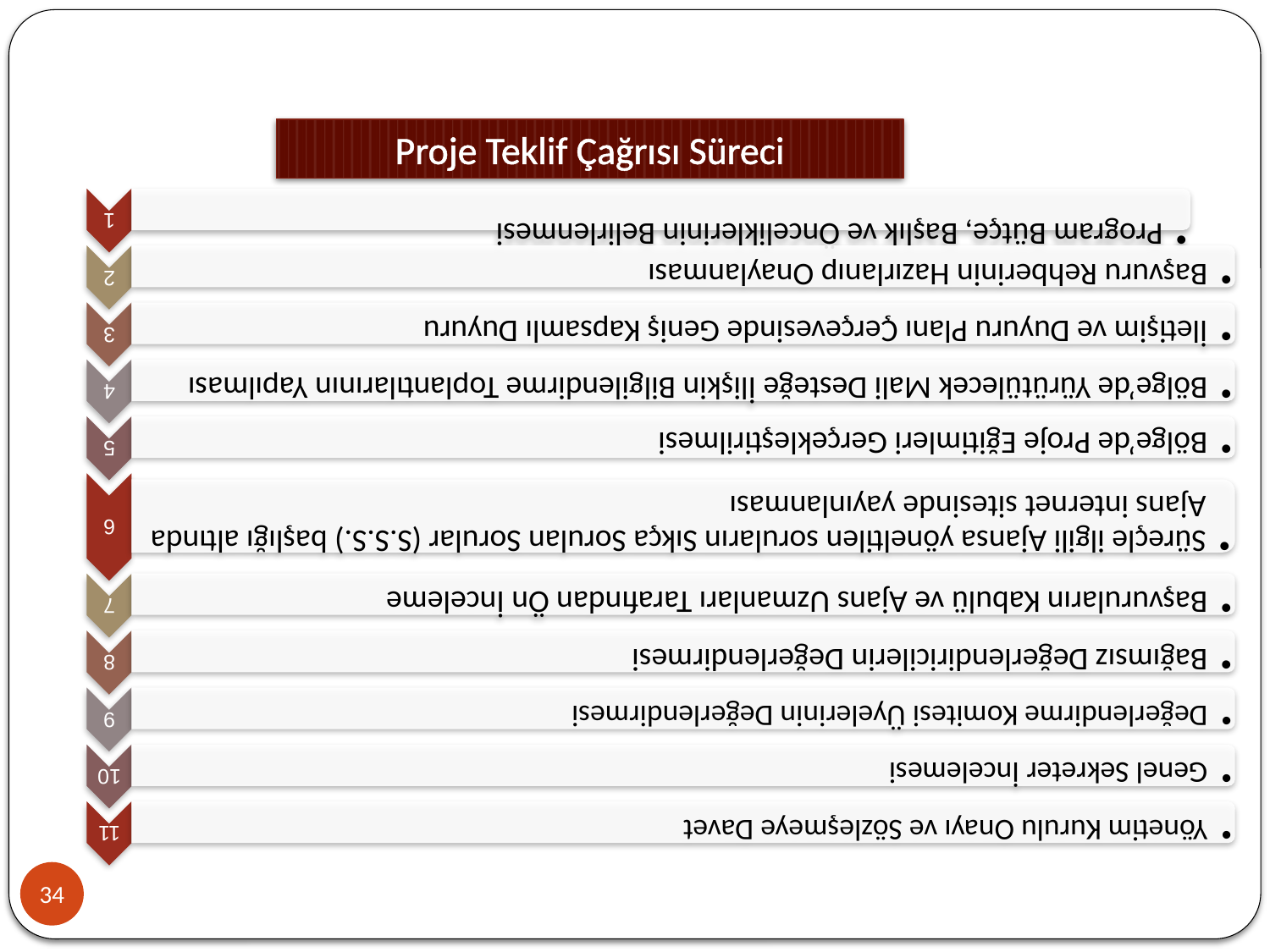

Proje Teklif Çağrısı Süreci
1
Program Bütçe, Başlık ve Önceliklerinin Belirlenmesi
2
Başvuru Rehberinin Hazırlanıp Onaylanması
3
İletişim ve Duyuru Planı Çerçevesinde Geniş Kapsamlı Duyuru
4
Bölge’de Yürütülecek Mali Desteğe İlişkin Bilgilendirme Toplantılarının Yapılması
5

Bölge’de Proje Eğitimleri Gerçekleştirilmesi

6
Süreçle ilgili Ajansa yöneltilen soruların Sıkça Sorulan Sorular (S.S.S.) başlığı altında Ajans internet sitesinde yayınlanması
7
Başvuruların Kabulü ve Ajans Uzmanları Tarafından Ön İnceleme
8
Bağımsız Değerlendiricilerin Değerlendirmesi
9
Değerlendirme Komitesi Üyelerinin Değerlendirmesi
10
Genel Sekreter İncelemesi
11
Yönetim Kurulu Onayı ve Sözleşmeye Davet
16.12.2011
34